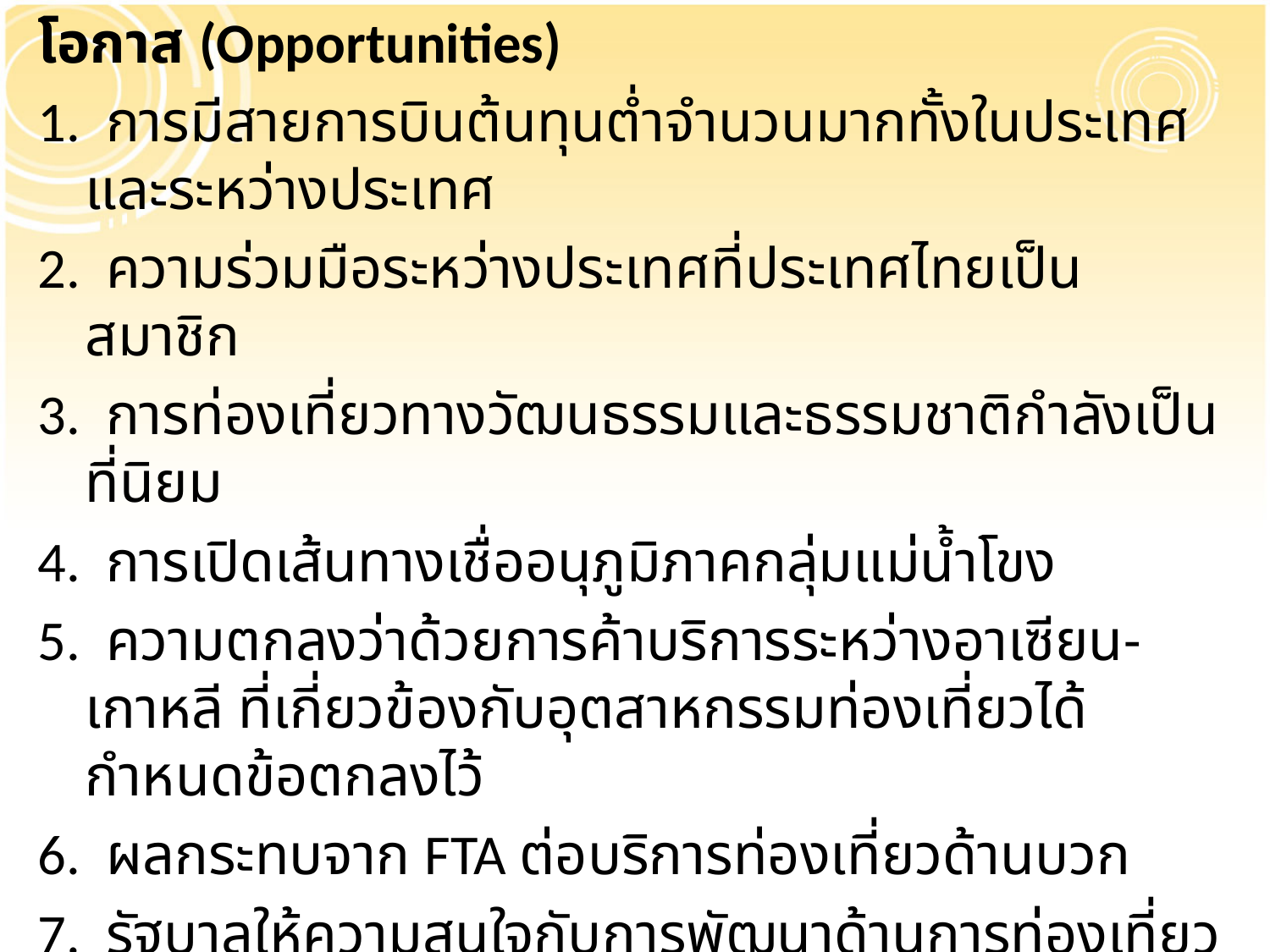

โอกาส (Opportunities)
1.  การมีสายการบินต้นทุนต่ำจำนวนมากทั้งในประเทศและระหว่างประเทศ
2.  ความร่วมมือระหว่างประเทศที่ประเทศไทยเป็นสมาชิก
3.  การท่องเที่ยวทางวัฒนธรรมและธรรมชาติกำลังเป็นที่นิยม
4.  การเปิดเส้นทางเชื่ออนุภูมิภาคกลุ่มแม่น้ำโขง
5.  ความตกลงว่าด้วยการค้าบริการระหว่างอาเซียน-เกาหลี ที่เกี่ยวข้องกับอุตสาหกรรมท่องเที่ยวได้กำหนดข้อตกลงไว้
6.  ผลกระทบจาก FTA ต่อบริการท่องเที่ยวด้านบวก
7.  รัฐบาลให้ความสนใจกับการพัฒนาด้านการท่องเที่ยวมากขึ้น
8.  ประเทศในกรอบอาเซียนกำหนดที่จะรวมตัวกันเป็นประชาคมเศรษฐกิจอาเซียน
9.  มีการก่อสร้างเส้นทางต่อเชื่อมระห่างประเทศในภูมิภาค